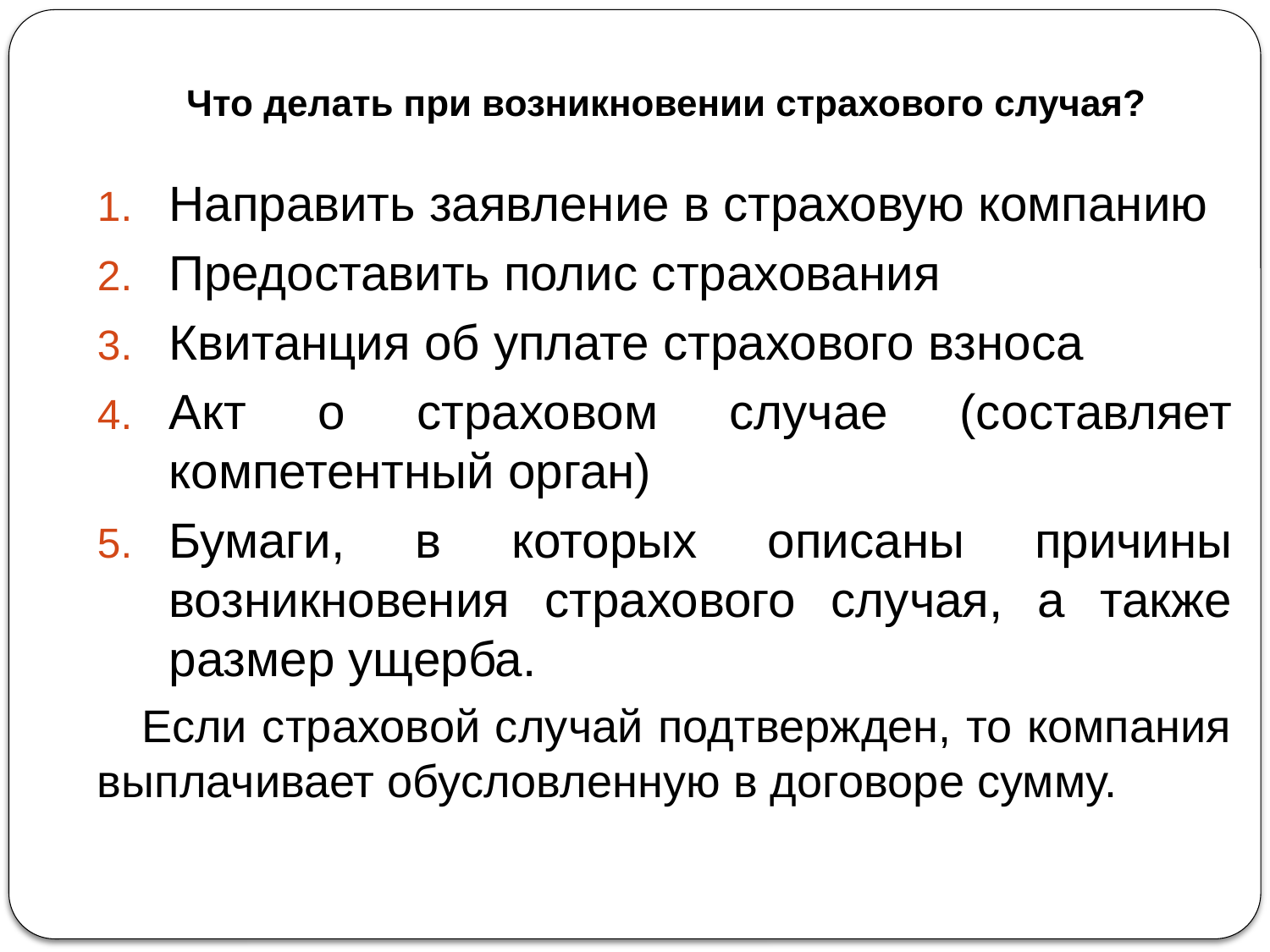

# Что делать при возникновении страхового случая?
Направить заявление в страховую компанию
Предоставить полис страхования
Квитанция об уплате страхового взноса
Акт о страховом случае (составляет компетентный орган)
Бумаги, в которых описаны причины возникновения страхового случая, а также размер ущерба.
   Если страховой случай подтвержден, то компания выплачивает обусловленную в договоре сумму.